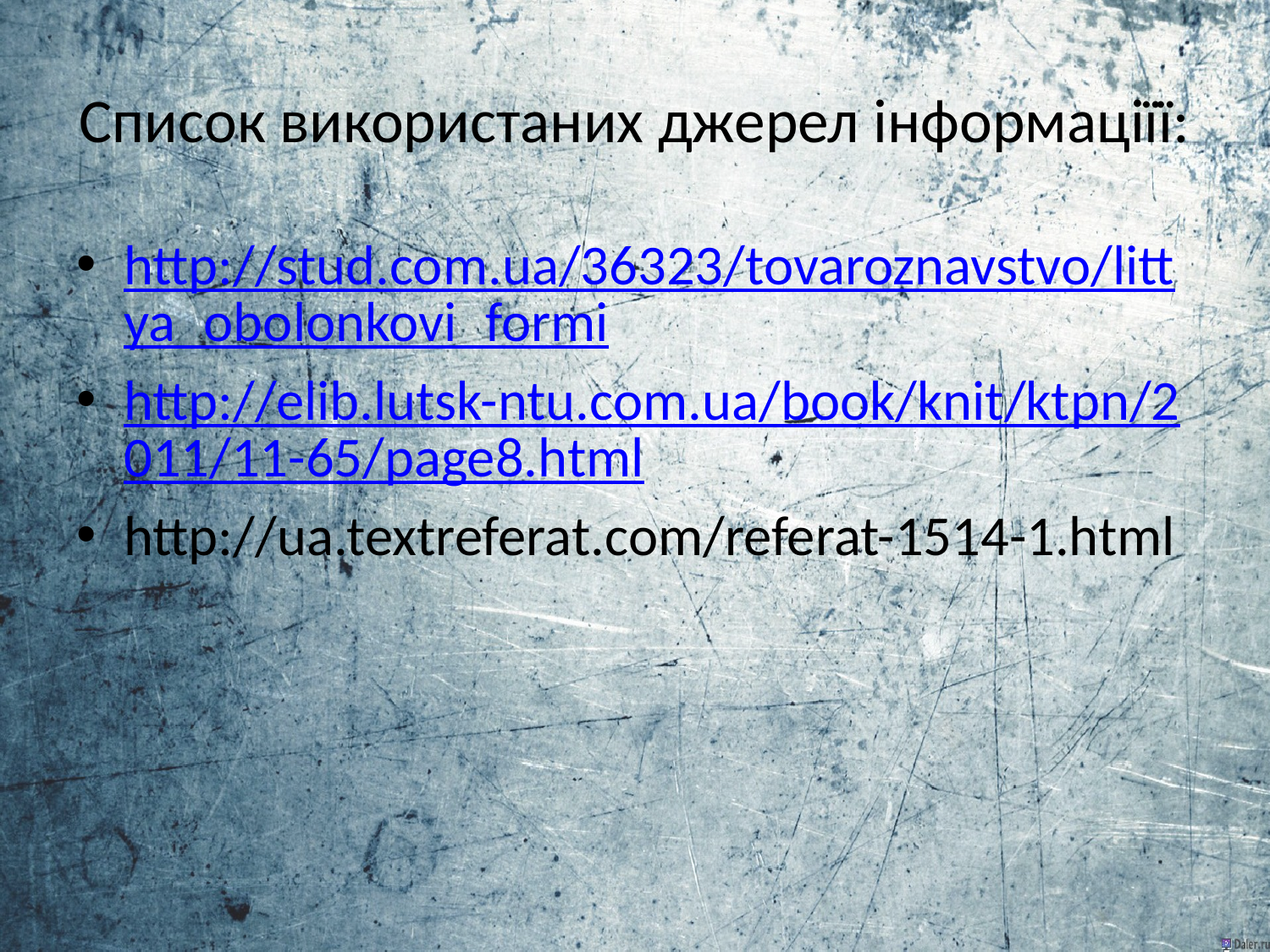

# Список використаних джерел інформаціїї:
http://stud.com.ua/36323/tovaroznavstvo/littya_obolonkovi_formi
http://elib.lutsk-ntu.com.ua/book/knit/ktpn/2011/11-65/page8.html
http://ua.textreferat.com/referat-1514-1.html